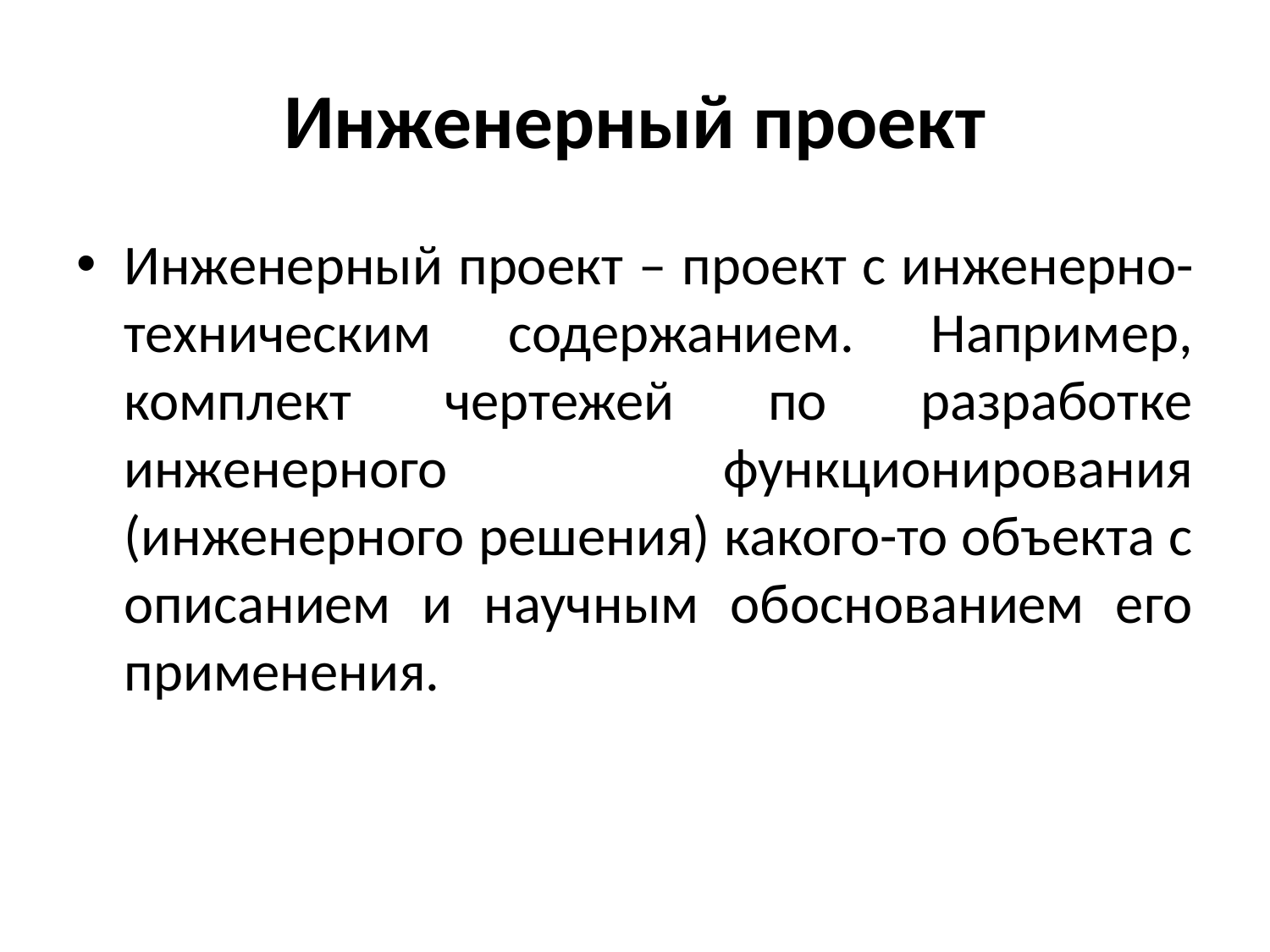

# Инженерный проект
Инженерный проект – проект с инженерно-техническим содержанием. Например, комплект чертежей по разработке инженерного функционирования (инженерного решения) какого-то объекта с описанием и научным обоснованием его применения.